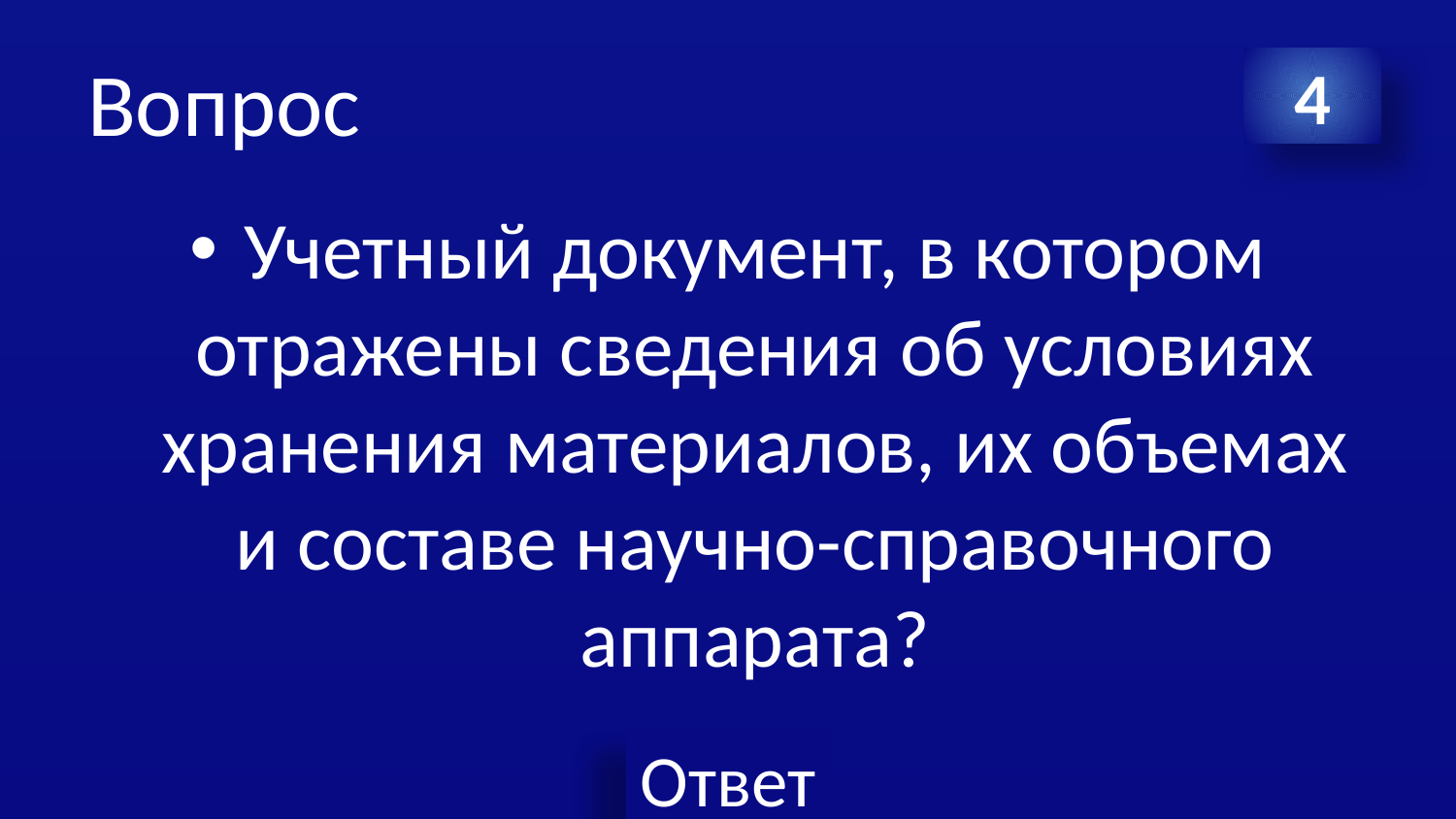

# Вопрос
4
Учетный документ, в котором отражены сведения об условиях хранения материалов, их объемах и составе научно-справочного аппарата?